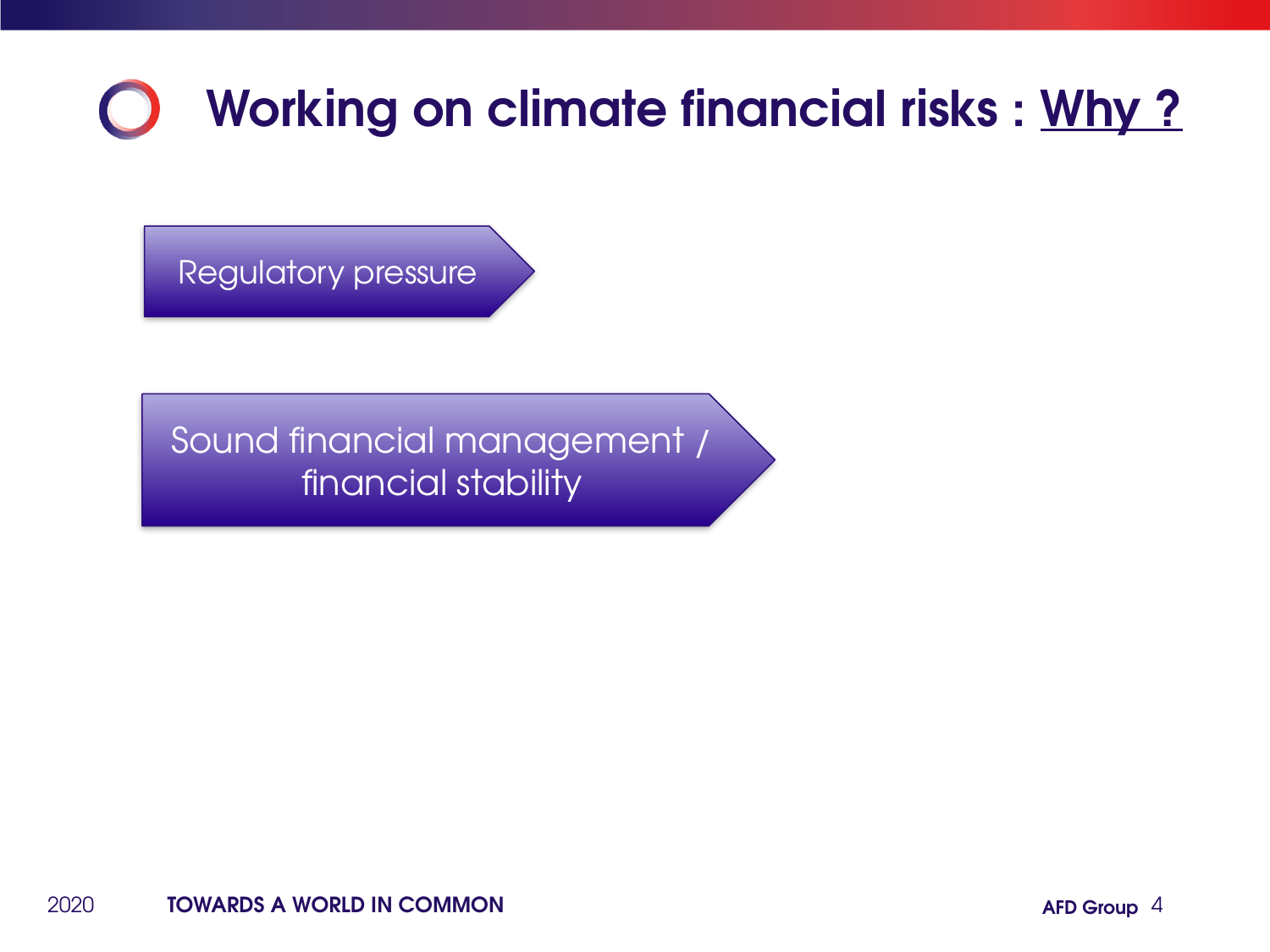

# Working on climate financial risks : Why ?

Regulatory pressure
Sound financial management / financial stability

2020
TOWARDS A WORLD IN COMMON